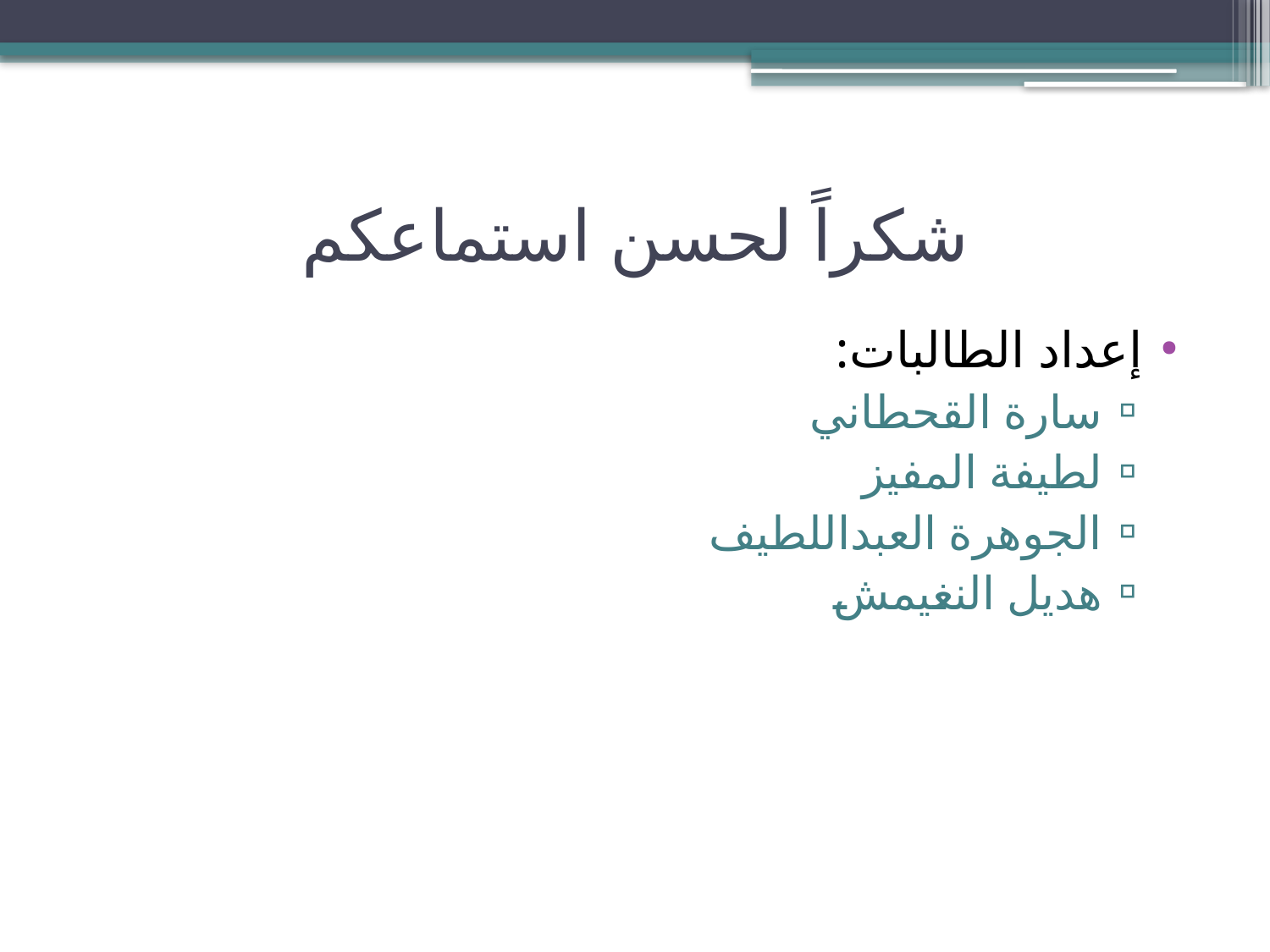

# شكراً لحسن استماعكم
إعداد الطالبات:
سارة القحطاني
لطيفة المفيز
الجوهرة العبداللطيف
هديل النغيمش